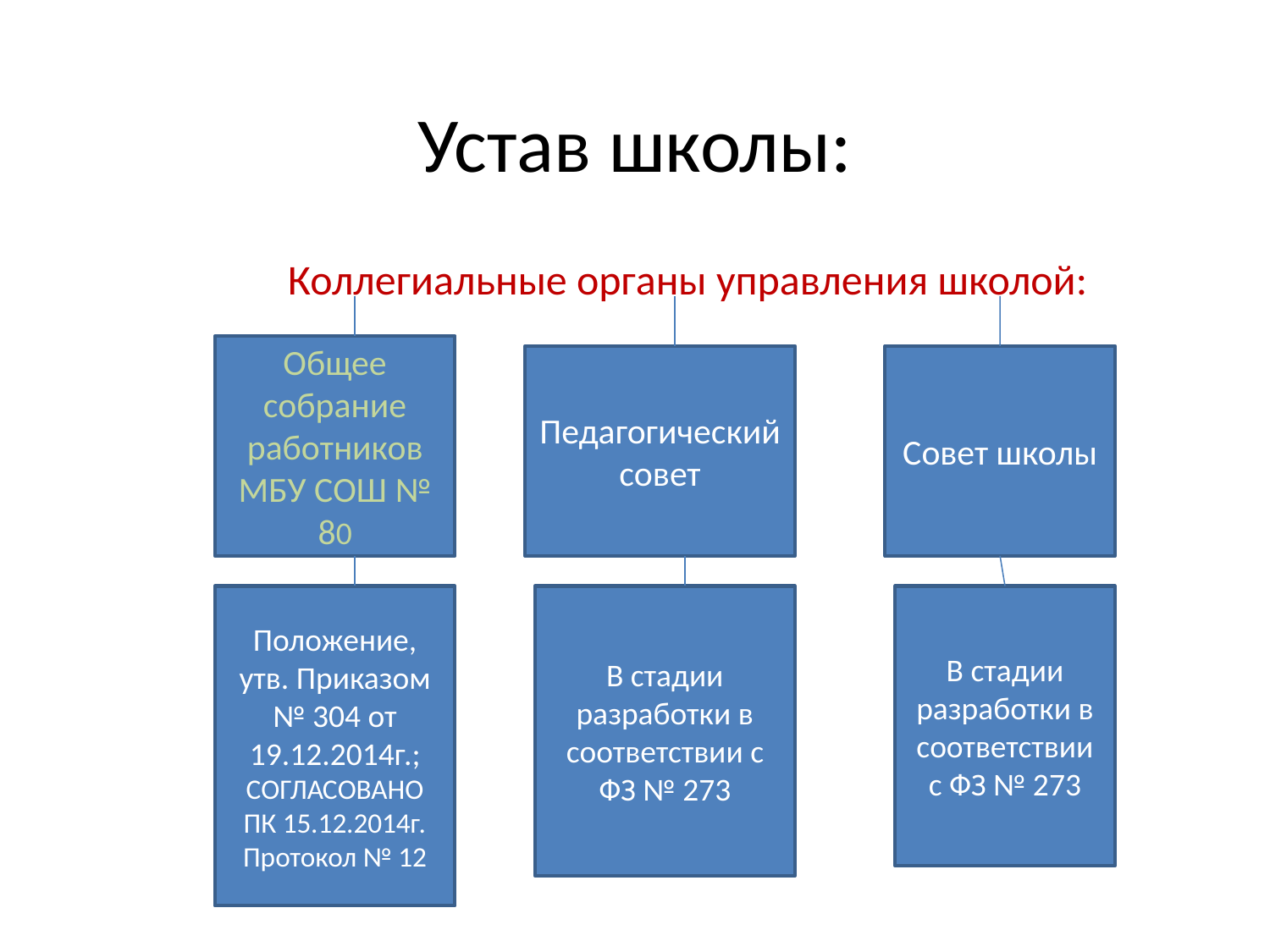

# Устав школы:
Коллегиальные органы управления школой:
Общее собрание работников МБУ СОШ № 80
Педагогический совет
Совет школы
Положение, утв. Приказом № 304 от 19.12.2014г.;
СОГЛАСОВАНО ПК 15.12.2014г. Протокол № 12
В стадии разработки в соответствии с ФЗ № 273
В стадии разработки в соответствии с ФЗ № 273